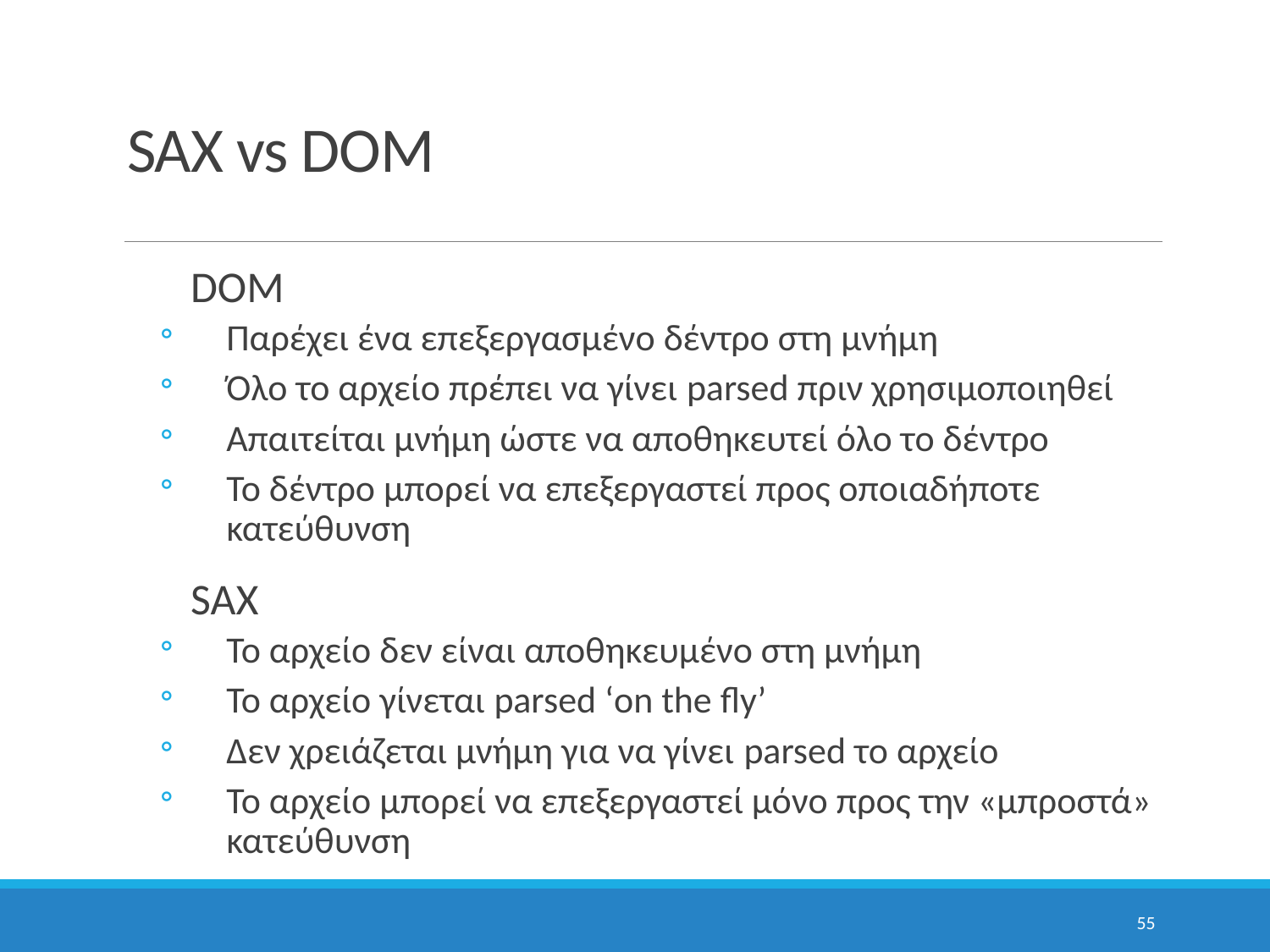

# SAX vs DOM
DOM
Παρέχει ένα επεξεργασμένο δέντρο στη μνήμη
Όλο το αρχείο πρέπει να γίνει parsed πριν χρησιμοποιηθεί
Απαιτείται μνήμη ώστε να αποθηκευτεί όλο το δέντρο
Το δέντρο μπορεί να επεξεργαστεί προς οποιαδήποτε κατεύθυνση
SAX
Το αρχείο δεν είναι αποθηκευμένο στη μνήμη
Το αρχείο γίνεται parsed ‘on the fly’
Δεν χρειάζεται μνήμη για να γίνει parsed το αρχείο
Το αρχείο μπορεί να επεξεργαστεί μόνο προς την «μπροστά» κατεύθυνση
55